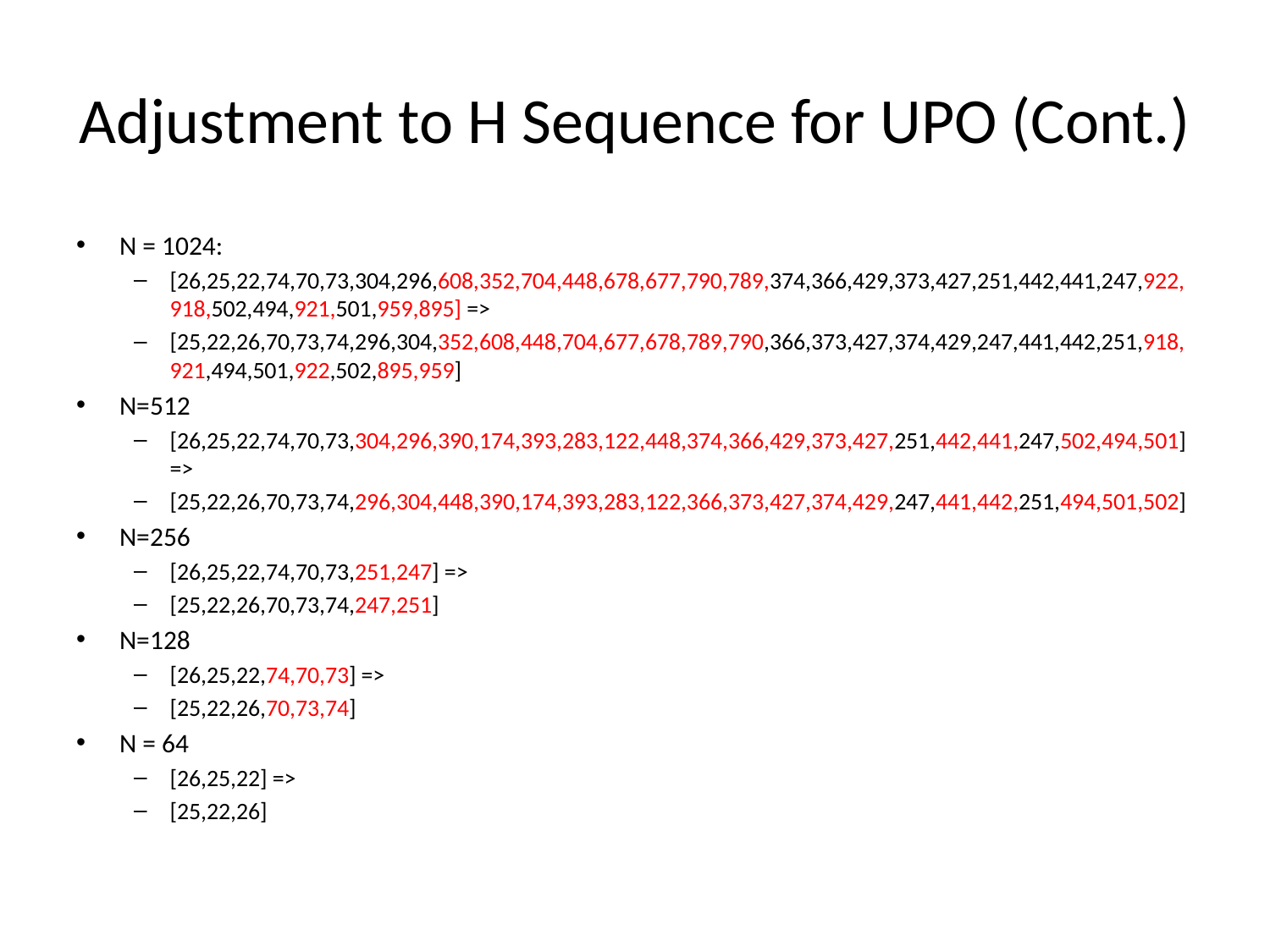

# Adjustment to H Sequence for UPO (Cont.)
N = 1024:
[26,25,22,74,70,73,304,296,608,352,704,448,678,677,790,789,374,366,429,373,427,251,442,441,247,922,918,502,494,921,501,959,895] =>
[25,22,26,70,73,74,296,304,352,608,448,704,677,678,789,790,366,373,427,374,429,247,441,442,251,918,921,494,501,922,502,895,959]
N=512
[26,25,22,74,70,73,304,296,390,174,393,283,122,448,374,366,429,373,427,251,442,441,247,502,494,501] =>
[25,22,26,70,73,74,296,304,448,390,174,393,283,122,366,373,427,374,429,247,441,442,251,494,501,502]
N=256
[26,25,22,74,70,73,251,247] =>
[25,22,26,70,73,74,247,251]
N=128
[26,25,22,74,70,73] =>
[25,22,26,70,73,74]
N = 64
[26,25,22] =>
[25,22,26]